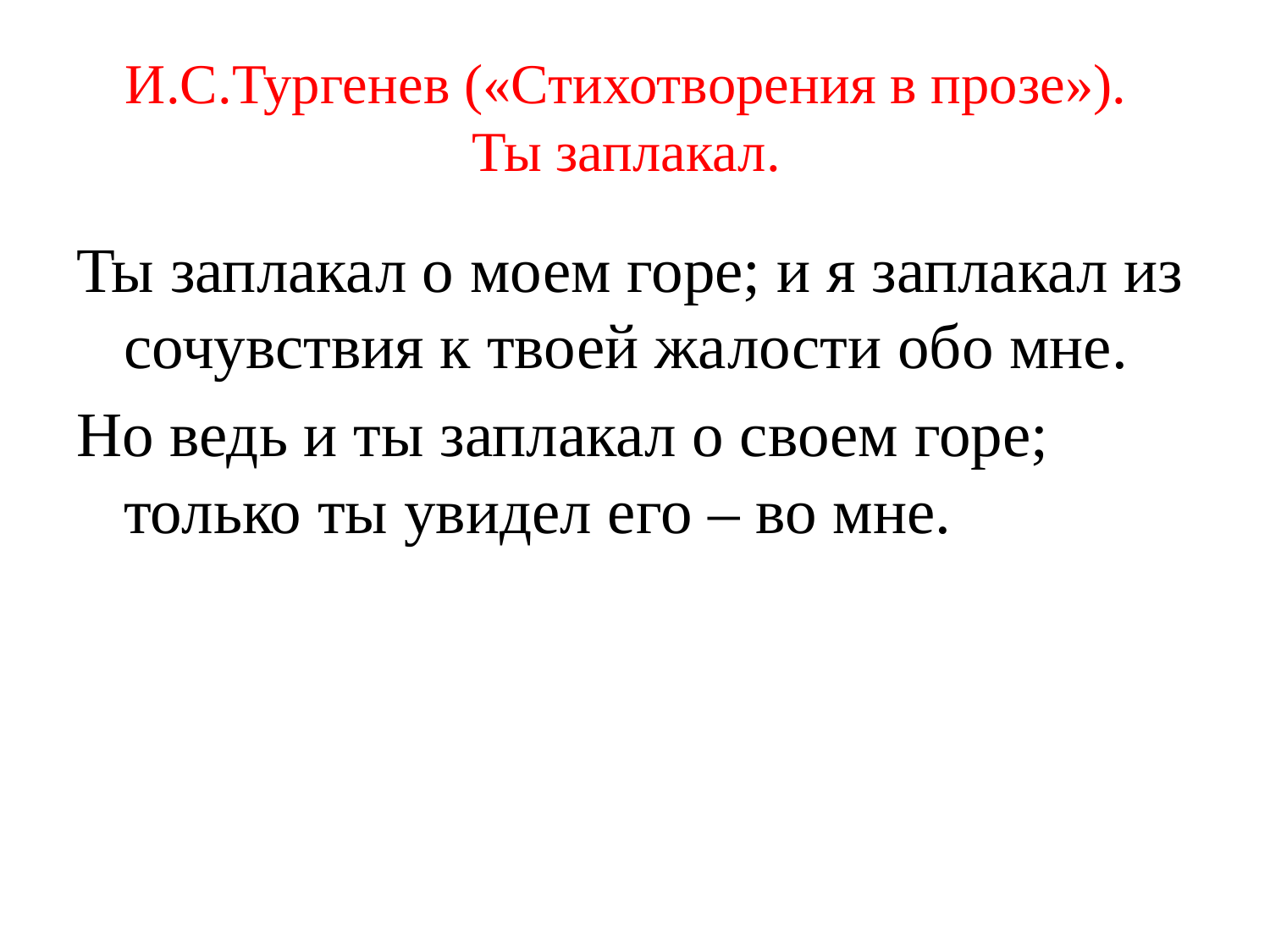

# И.С.Тургенев («Стихотворения в прозе»). Ты заплакал.
Ты заплакал о моем горе; и я заплакал из сочувствия к твоей жалости обо мне.
Но ведь и ты заплакал о своем горе; только ты увидел его – во мне.